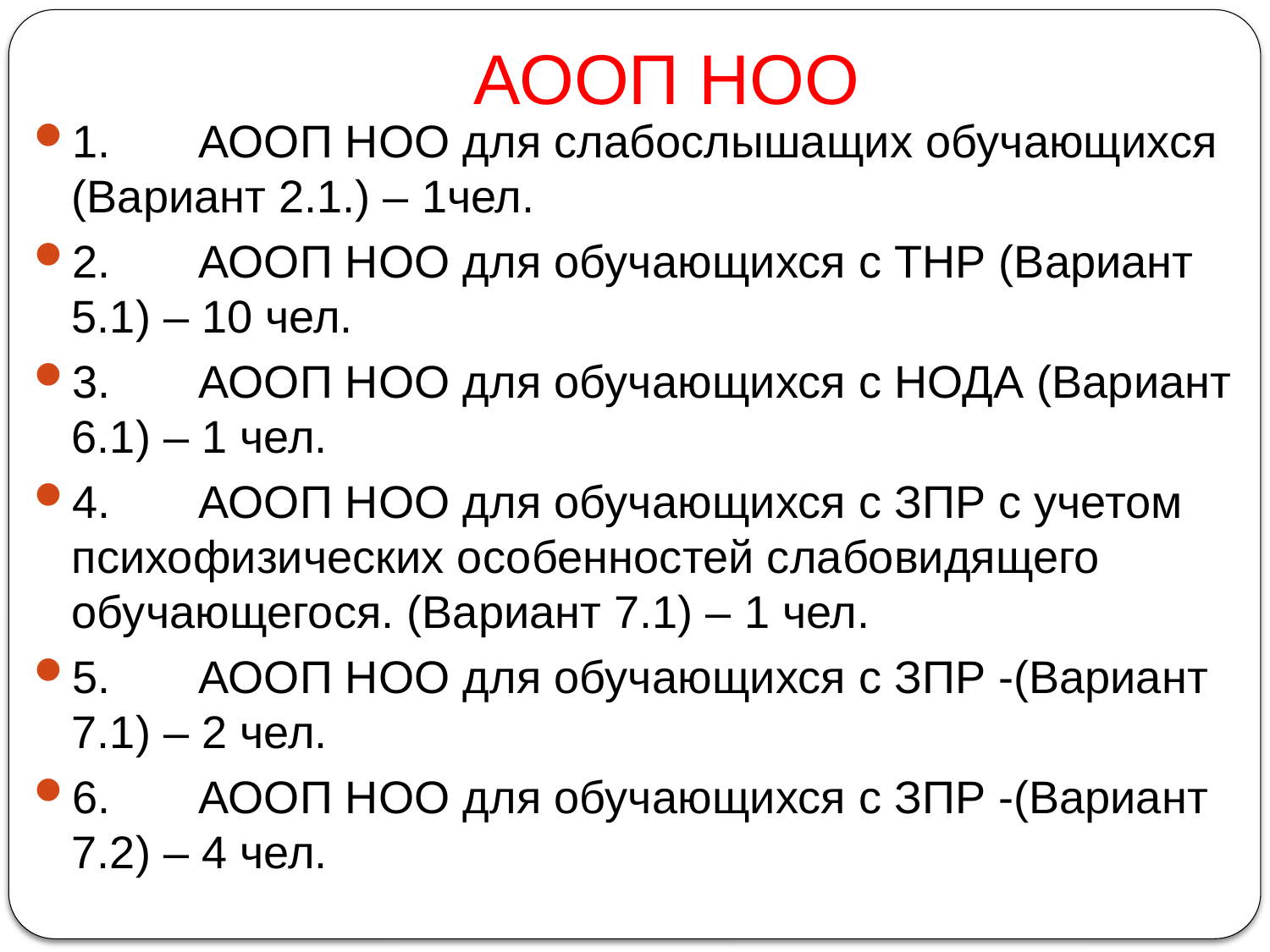

# АООП НОО
1.	АООП НОО для слабослышащих обучающихся (Вариант 2.1.) – 1чел.
2.	АООП НОО для обучающихся с ТНР (Вариант 5.1) – 10 чел.
3.	АООП НОО для обучающихся с НОДА (Вариант 6.1) – 1 чел.
4.	АООП НОО для обучающихся с ЗПР с учетом психофизических особенностей слабовидящего обучающегося. (Вариант 7.1) – 1 чел.
5.	АООП НОО для обучающихся с ЗПР -(Вариант 7.1) – 2 чел.
6.	АООП НОО для обучающихся с ЗПР -(Вариант 7.2) – 4 чел.